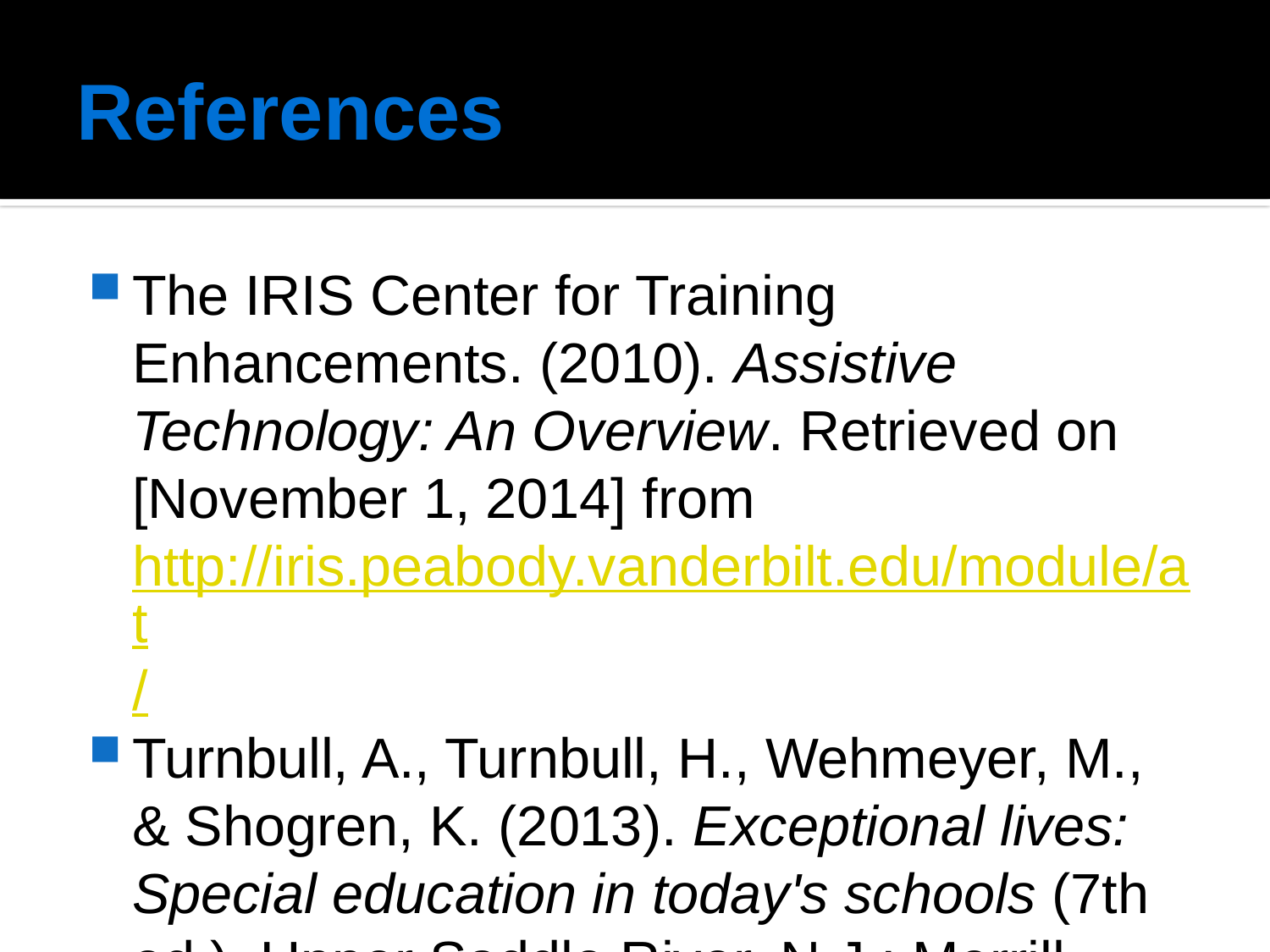

# References
The IRIS Center for Training Enhancements. (2010). Assistive Technology: An Overview. Retrieved on [November 1, 2014] from http://iris.peabody.vanderbilt.edu/module/at/
Turnbull, A., Turnbull, H., Wehmeyer, M., & Shogren, K. (2013). Exceptional lives: Special education in today's schools (7th ed.). Upper Saddle River, N.J.: Merrill.